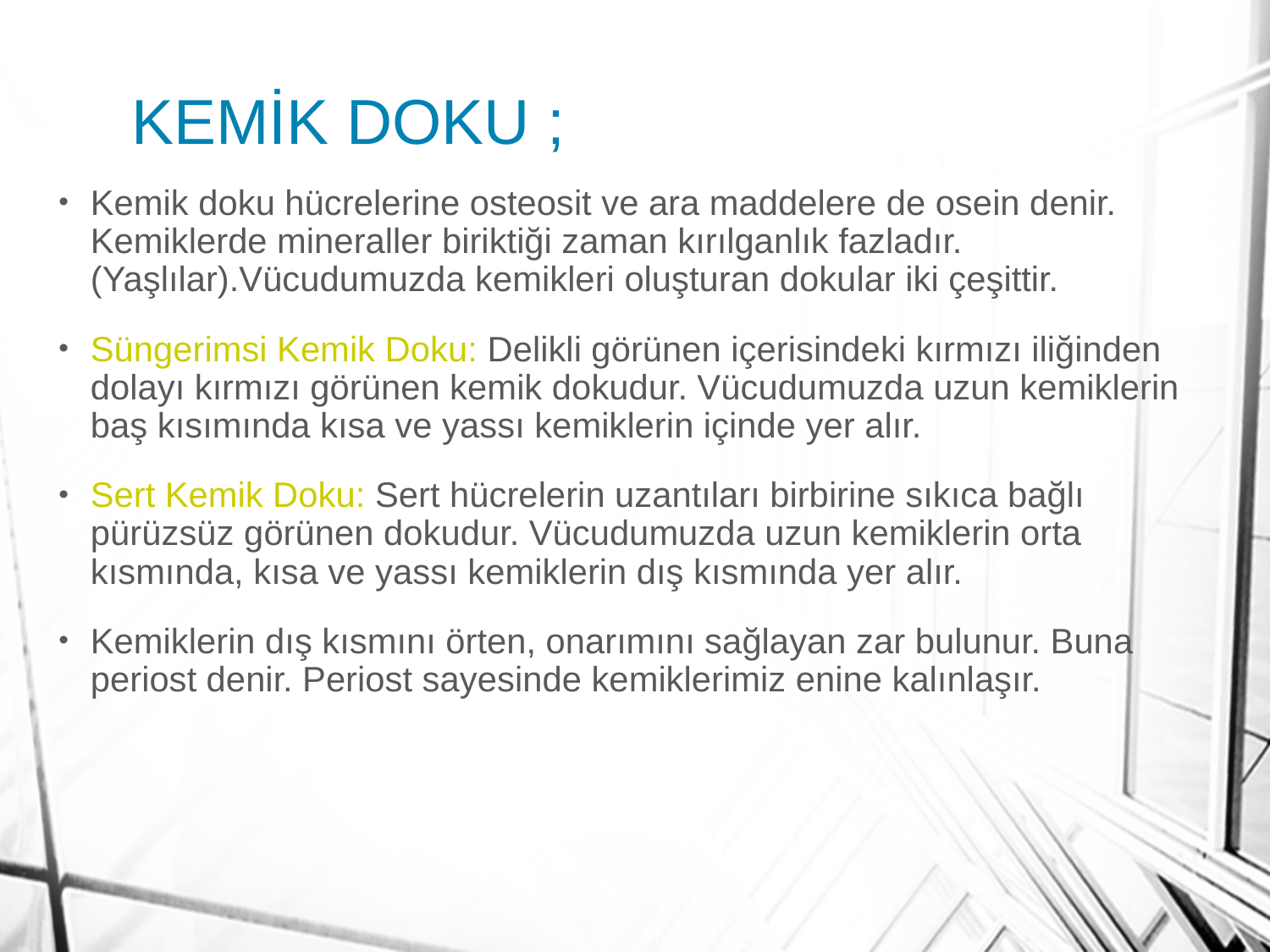

# KEMİK DOKU ;
Kemik doku hücrelerine osteosit ve ara maddelere de osein denir. Kemiklerde mineraller biriktiği zaman kırılganlık fazladır. (Yaşlılar).Vücudumuzda kemikleri oluşturan dokular iki çeşittir.
Süngerimsi Kemik Doku: Delikli görünen içerisindeki kırmızı iliğinden dolayı kırmızı görünen kemik dokudur. Vücudumuzda uzun kemiklerin baş kısımında kısa ve yassı kemiklerin içinde yer alır.
Sert Kemik Doku: Sert hücrelerin uzantıları birbirine sıkıca bağlı pürüzsüz görünen dokudur. Vücudumuzda uzun kemiklerin orta kısmında, kısa ve yassı kemiklerin dış kısmında yer alır.
Kemiklerin dış kısmını örten, onarımını sağlayan zar bulunur. Buna periost denir. Periost sayesinde kemiklerimiz enine kalınlaşır.